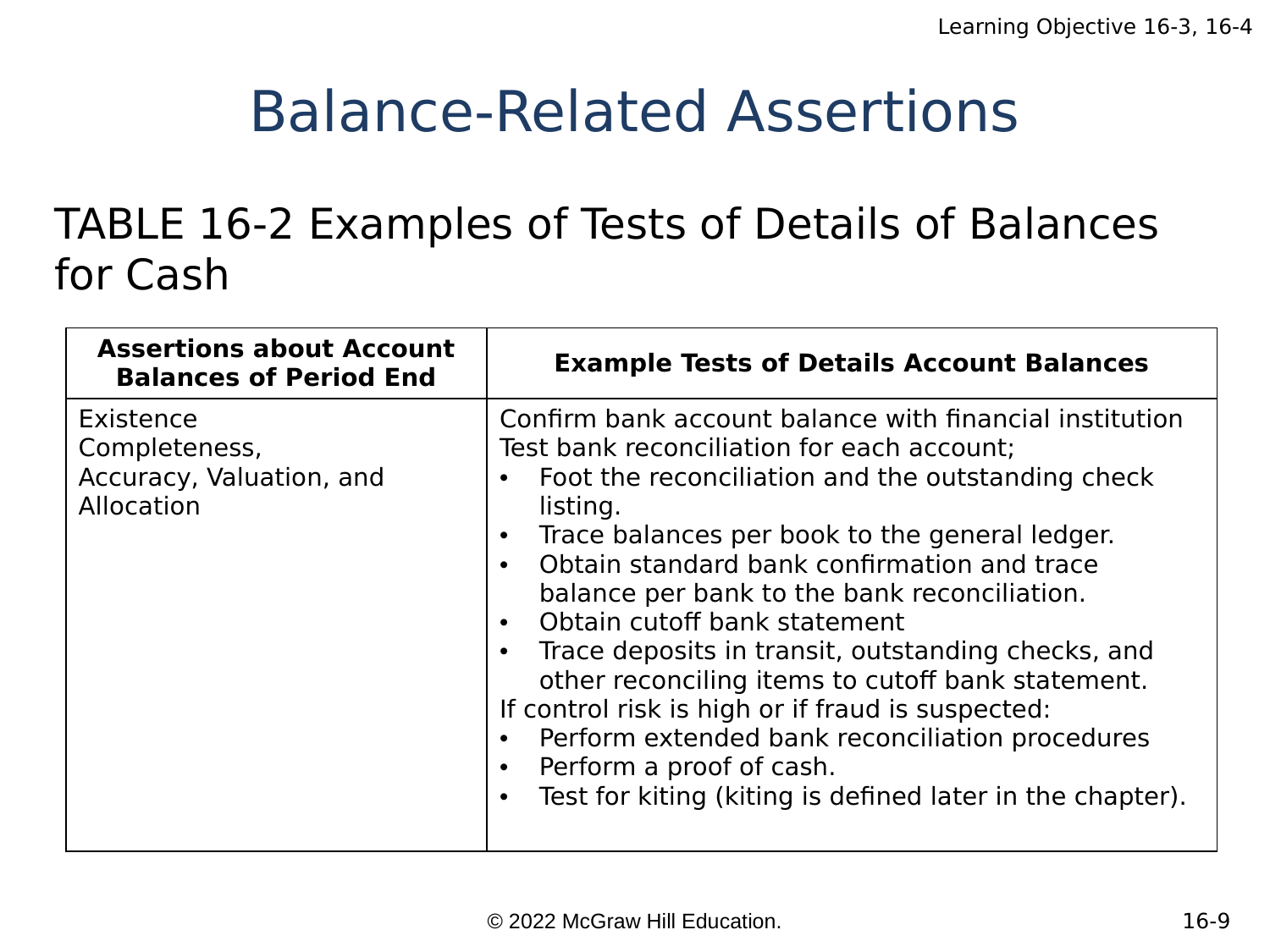

Learning Objective 16-3, 16-4
# Balance-Related Assertions
TABLE 16-2 Examples of Tests of Details of Balances for Cash
| Assertions about Account Balances of Period End | Example Tests of Details Account Balances |
| --- | --- |
| Existence Completeness, Accuracy, Valuation, and Allocation | Confirm bank account balance with financial institution Test bank reconciliation for each account; Foot the reconciliation and the outstanding check listing. Trace balances per book to the general ledger. Obtain standard bank confirmation and trace balance per bank to the bank reconciliation. Obtain cutoff bank statement Trace deposits in transit, outstanding checks, and other reconciling items to cutoff bank statement. If control risk is high or if fraud is suspected: Perform extended bank reconciliation procedures Perform a proof of cash. Test for kiting (kiting is defined later in the chapter). |